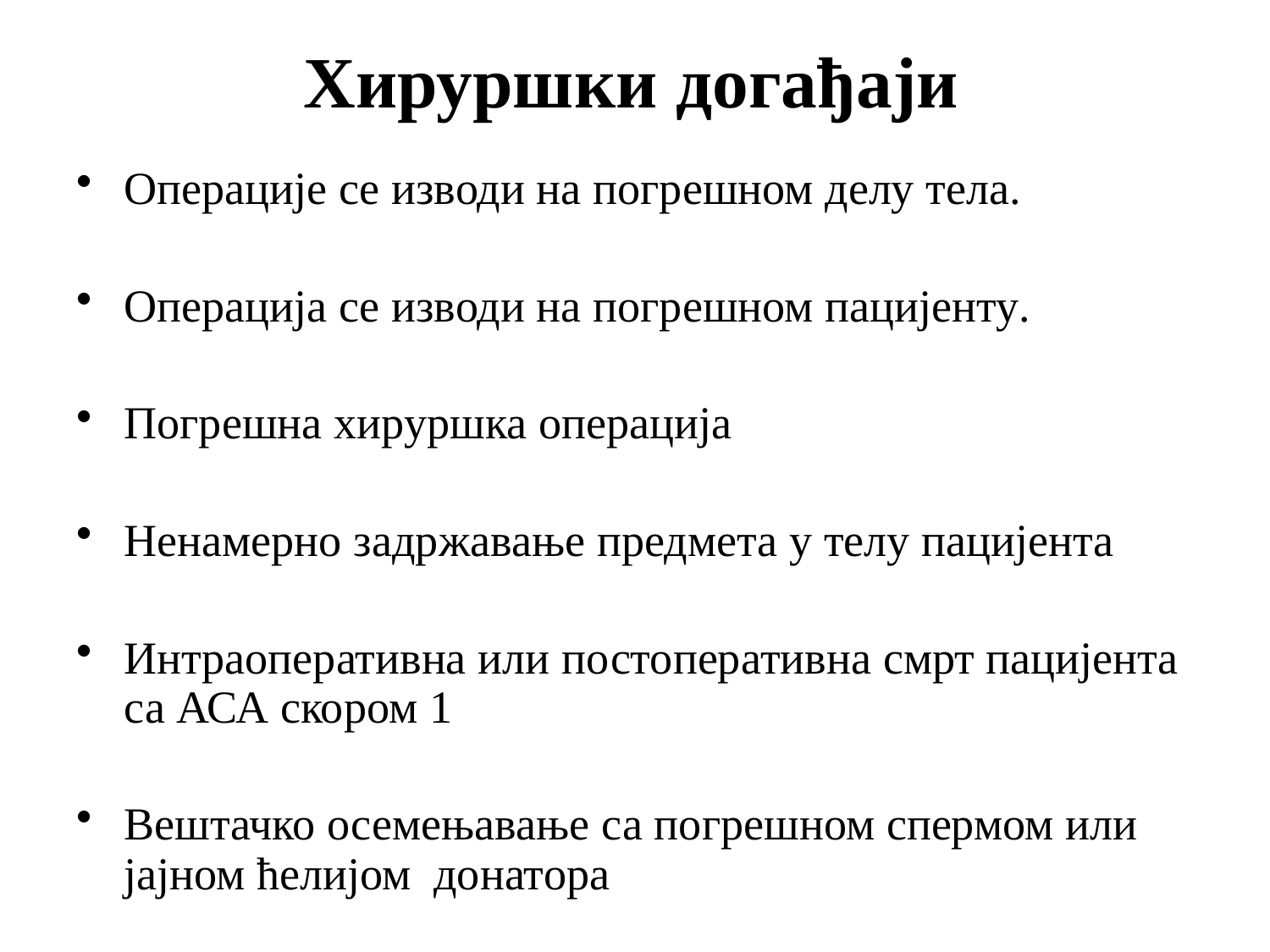

# Хируршки догађаји
Операције се изводи на погрешном делу тела.

Операција се изводи на погрешном пацијенту.

Погрешна хируршка операција

Ненамерно задржавање предмета у телу пацијента

Интраоперативна или постоперативна смрт пацијента са АСА скором 1

Вештачко осемењавање са погрешном спермом или јајном ћелијом  донатора